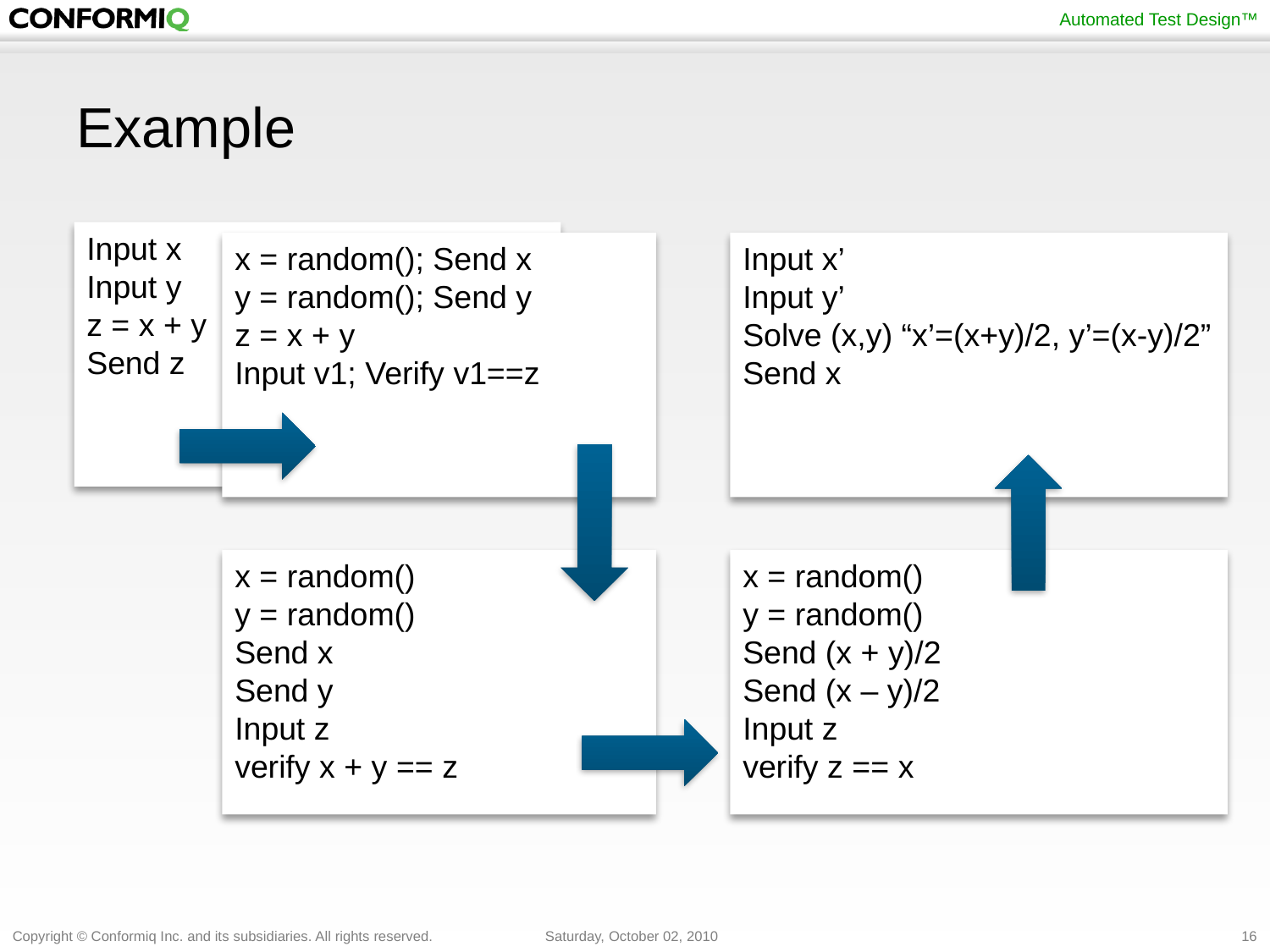

# Example
Input x
Input y
z = x + y
Send z
x = random(); Send x
y = random(); Send y
z = x + y
Input v1; Verify v1==z
Input x’
Input y’
Solve (x,y) “x’=(x+y)/2, y’=(x-y)/2”
Send x

x = random()
y = random()
Send x
Send y
Input z
verify x + y == z
x = random()
y = random()
Send (x + y)/2
Send (x – y)/2
Input z
verify z == x